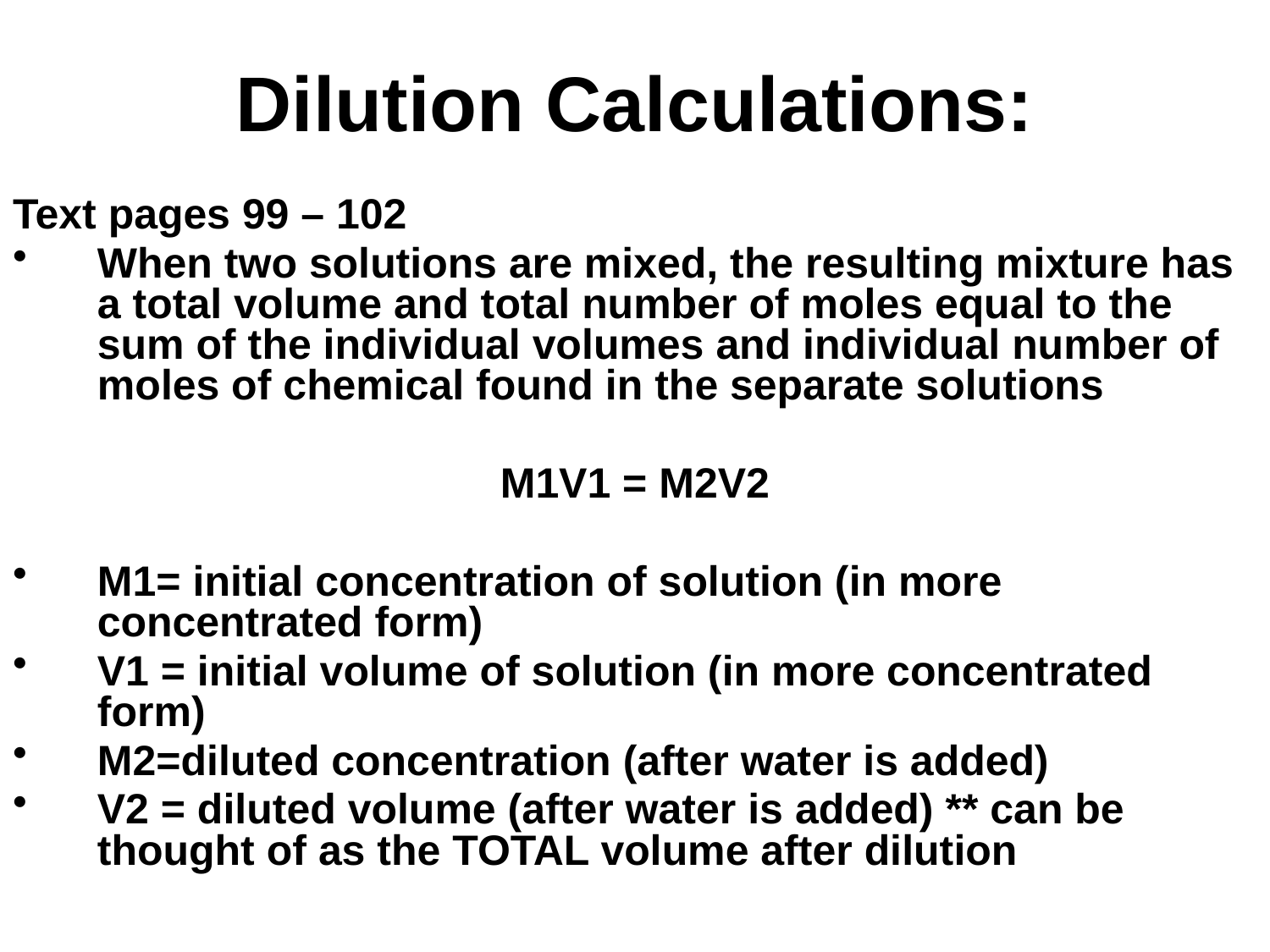

# Dilution Calculations:
Text pages 99 – 102
When two solutions are mixed, the resulting mixture has a total volume and total number of moles equal to the sum of the individual volumes and individual number of moles of chemical found in the separate solutions

M1V1 = M2V2

M1= initial concentration of solution (in more concentrated form)
V1 = initial volume of solution (in more concentrated form)
M2=diluted concentration (after water is added)
V2 = diluted volume (after water is added) ** can be thought of as the TOTAL volume after dilution